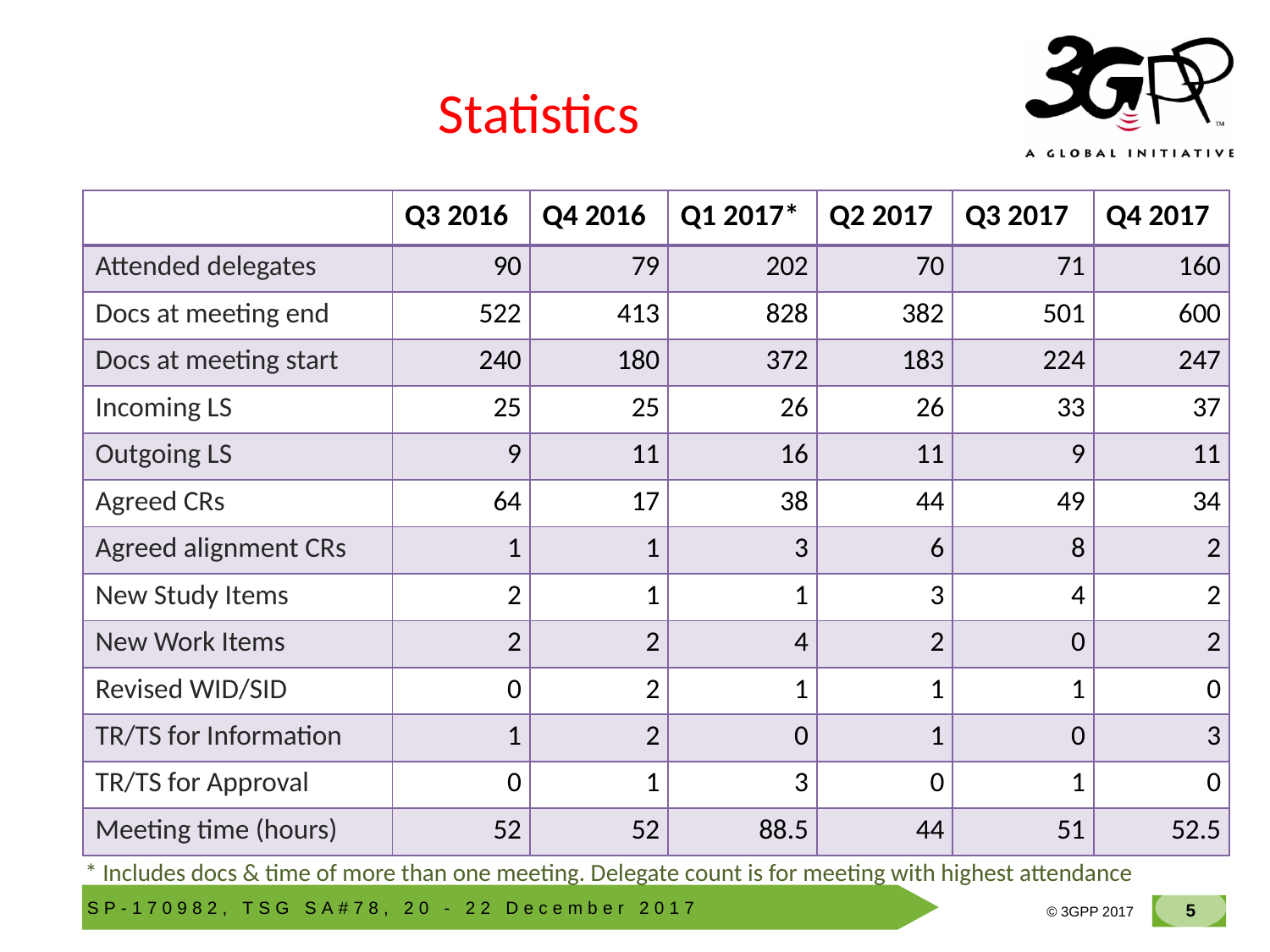

# Statistics
|  | Q3 2016 | Q4 2016 | Q1 2017\* | Q2 2017 | Q3 2017 | Q4 2017 |
| --- | --- | --- | --- | --- | --- | --- |
| Attended delegates | 90 | 79 | 202 | 70 | 71 | 160 |
| Docs at meeting end | 522 | 413 | 828 | 382 | 501 | 600 |
| Docs at meeting start | 240 | 180 | 372 | 183 | 224 | 247 |
| Incoming LS | 25 | 25 | 26 | 26 | 33 | 37 |
| Outgoing LS | 9 | 11 | 16 | 11 | 9 | 11 |
| Agreed CRs | 64 | 17 | 38 | 44 | 49 | 34 |
| Agreed alignment CRs | 1 | 1 | 3 | 6 | 8 | 2 |
| New Study Items | 2 | 1 | 1 | 3 | 4 | 2 |
| New Work Items | 2 | 2 | 4 | 2 | 0 | 2 |
| Revised WID/SID | 0 | 2 | 1 | 1 | 1 | 0 |
| TR/TS for Information | 1 | 2 | 0 | 1 | 0 | 3 |
| TR/TS for Approval | 0 | 1 | 3 | 0 | 1 | 0 |
| Meeting time (hours) | 52 | 52 | 88.5 | 44 | 51 | 52.5 |
* Includes docs & time of more than one meeting. Delegate count is for meeting with highest attendance